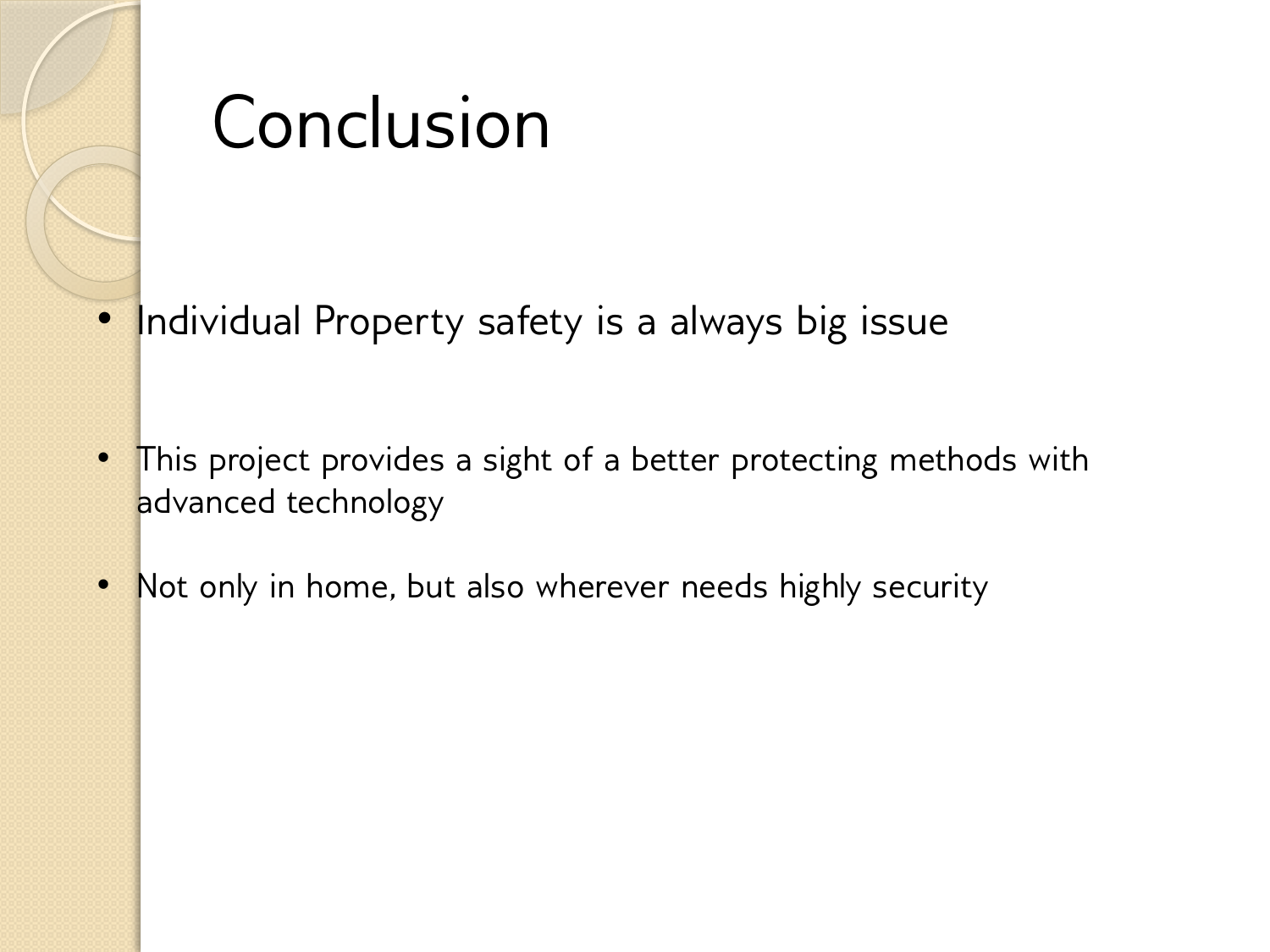

# Conclusion

Individual Property safety is a always big issue

This project provides a sight of a better protecting methods with advanced technology

Not only in home, but also wherever needs highly security